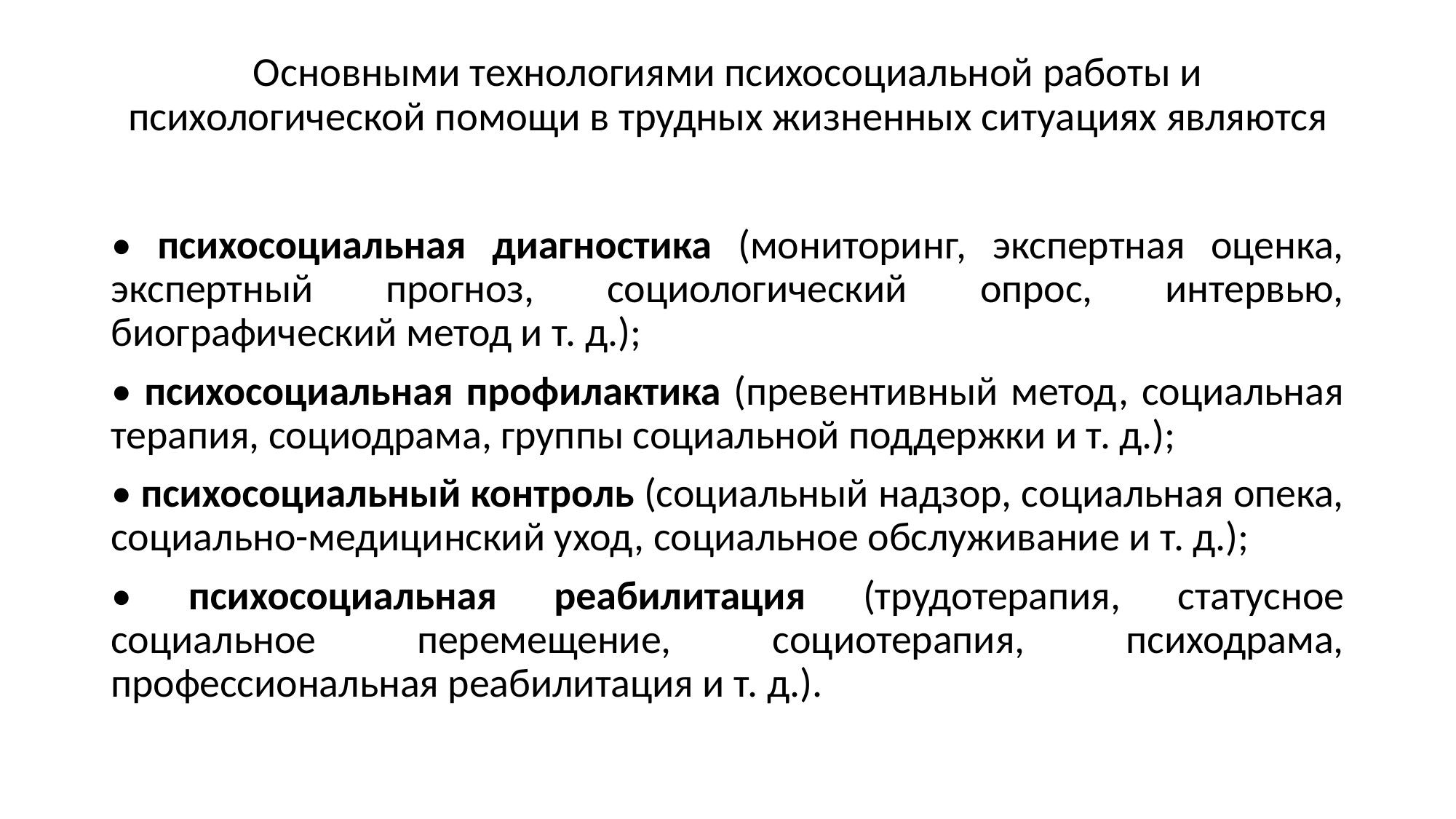

# Основными технологиями психосоциальной работы и психологической помощи в трудных жизненных ситуациях являются
• психосоциальная диагностика (мониторинг, экспертная оценка, экспертный прогноз, социологический опрос, интервью, биографический метод и т. д.);
• психосоциальная профилактика (превентивный метод, социальная терапия, социодрама, группы социальной поддержки и т. д.);
• психосоциальный контроль (социальный надзор, социальная опека, социально-медицинский уход, социальное обслуживание и т. д.);
• психосоциальная реабилитация (трудотерапия, статусное социальное перемещение, социотерапия, психодрама, профессиональная реабилитация и т. д.).